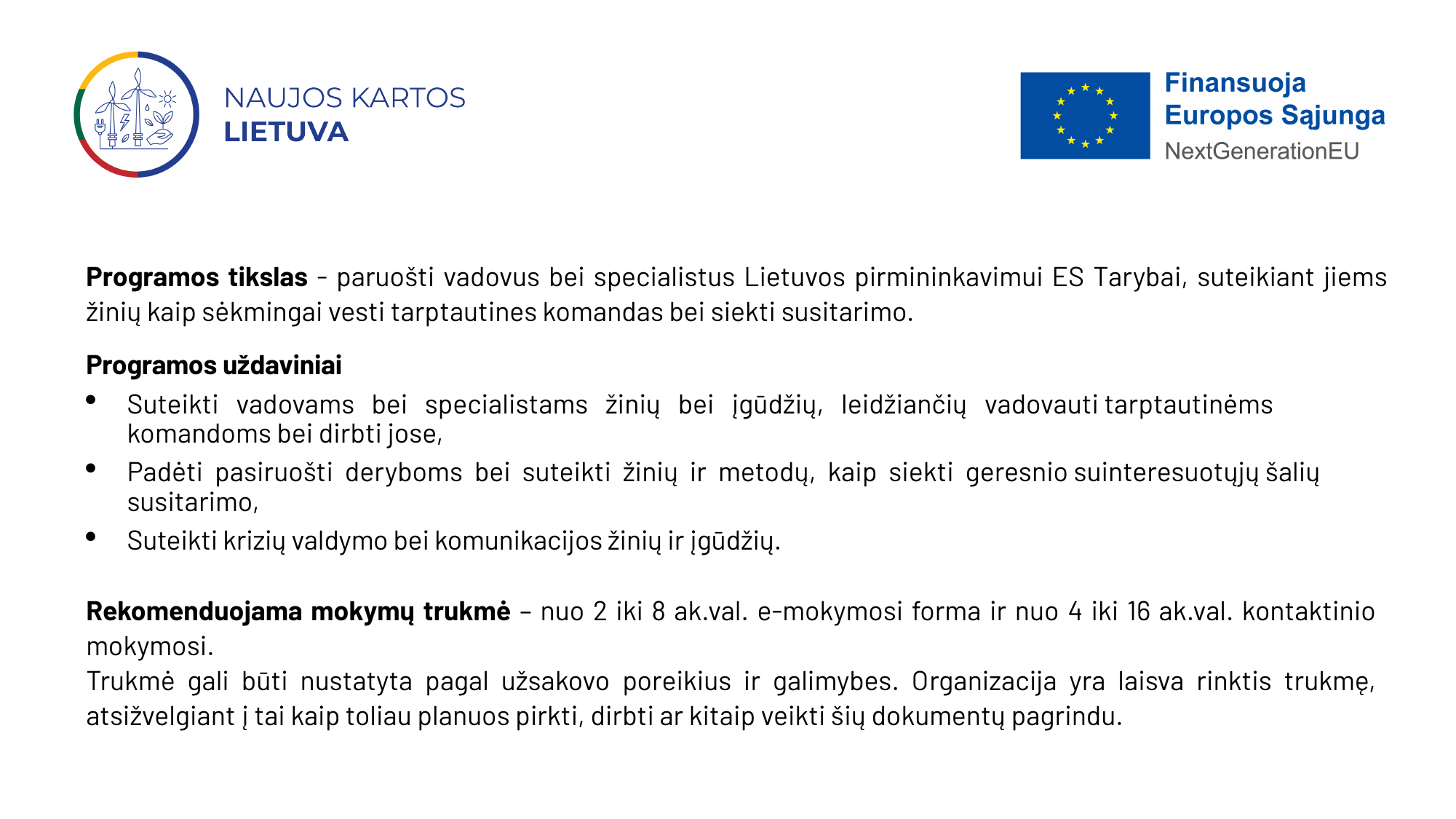

Programos tikslas - paruošti vadovus bei specialistus Lietuvos pirmininkavimui ES Tarybai, suteikiant jiems žinių kaip sėkmingai vesti tarptautines komandas bei siekti susitarimo.
Programos uždaviniai
Suteikti  vadovams  bei  specialistams  žinių  bei  įgūdžių,  leidžiančių  vadovauti tarptautinėms komandoms bei dirbti jose,
Padėti pasiruošti deryboms bei suteikti žinių ir metodų, kaip siekti geresnio suinteresuotųjų šalių susitarimo,
Suteikti krizių valdymo bei komunikacijos žinių ir įgūdžių.

Rekomenduojama mokymų trukmė – nuo 2 iki 8 ak.val. e-mokymosi forma ir nuo 4 iki 16 ak.val. kontaktinio mokymosi.
Trukmė gali būti nustatyta pagal užsakovo poreikius ir galimybes. Organizacija yra laisva rinktis trukmę, atsižvelgiant į tai kaip toliau planuos pirkti, dirbti ar kitaip veikti šių dokumentų pagrindu.